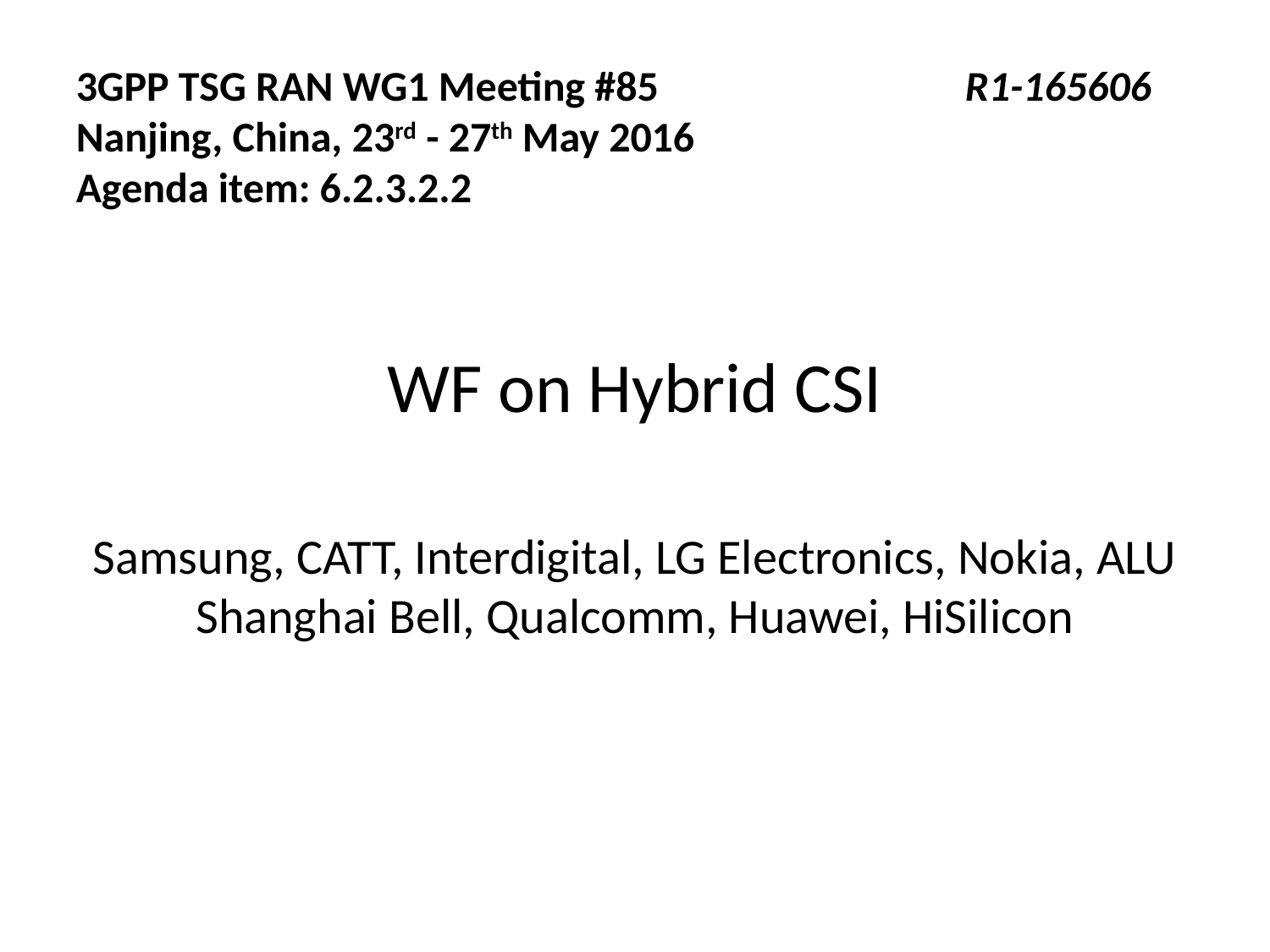

3GPP TSG RAN WG1 Meeting #85			R1-165606
Nanjing, China, 23rd - 27th May 2016
Agenda item: 6.2.3.2.2
WF on Hybrid CSI
Samsung, CATT, Interdigital, LG Electronics, Nokia, ALU Shanghai Bell, Qualcomm, Huawei, HiSilicon